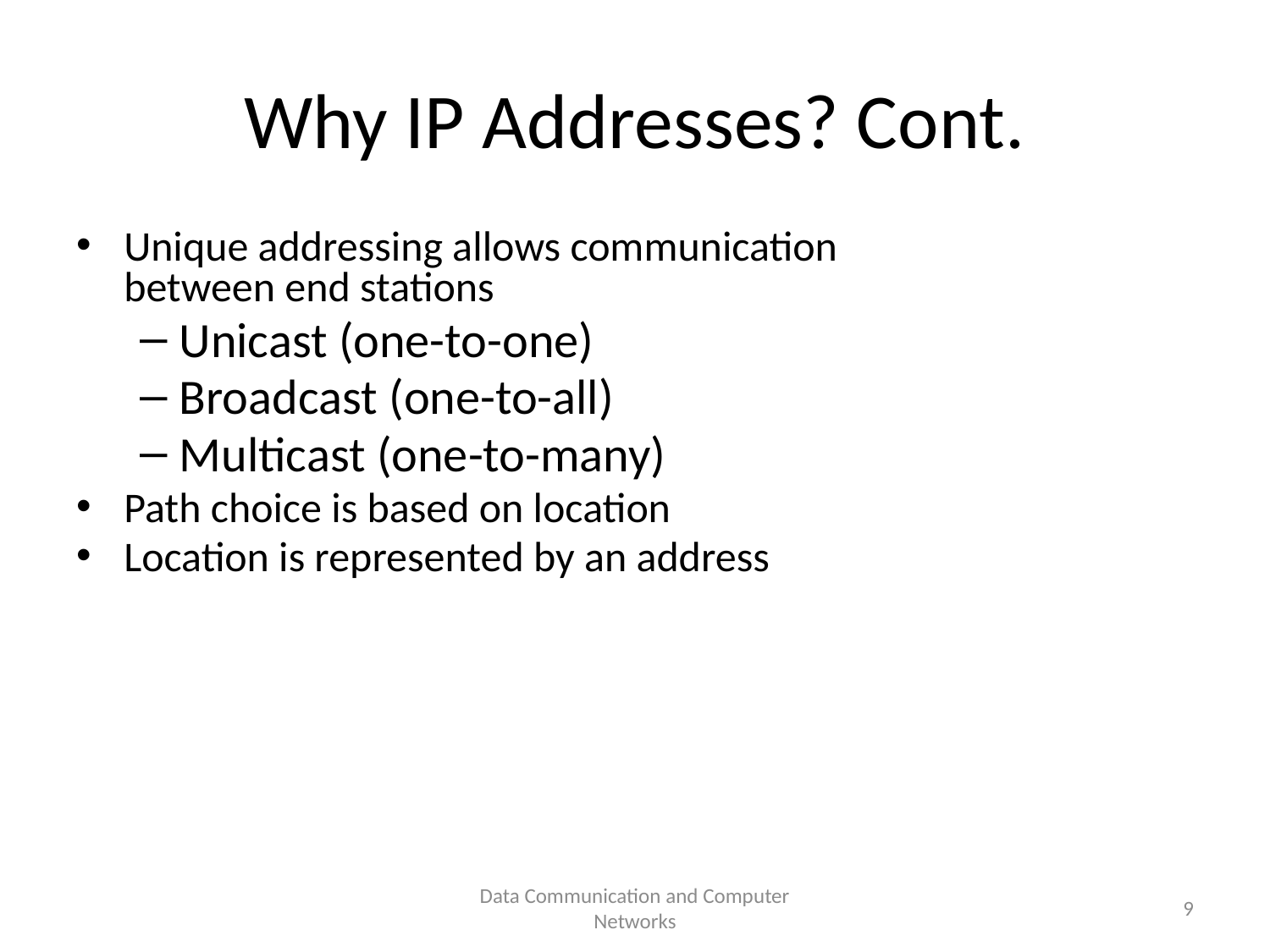

# Why IP Addresses? Cont.
Unique addressing allows communication
between end stations
Unicast (one-to-one)
Broadcast (one-to-all)
Multicast (one-to-many)
Path choice is based on location
Location is represented by an address

Data Communication and Computer Networks
9